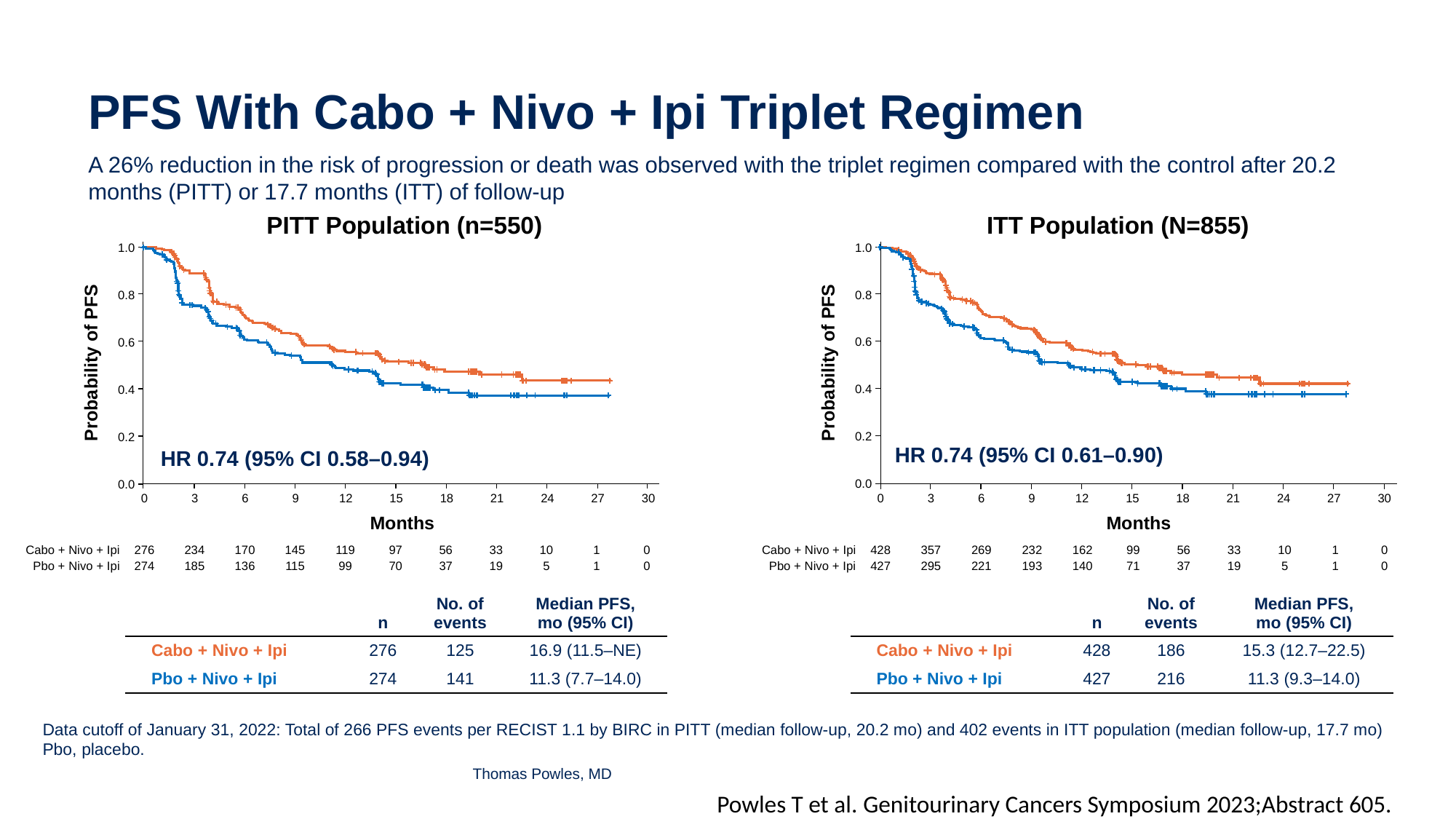

# PFS With Cabo + Nivo + Ipi Triplet Regimen
A 26% reduction in the risk of progression or death was observed with the triplet regimen compared with the control after 20.2 months (PITT) or 17.7 months (ITT) of follow-up
PITT Population (n=550)
ITT Population (N=855)

1.0

0.8

0.6

Probability of PFS
0.4

0.2

0.0

0
3
6
9
12
15
18
21
24
27
30
Months
428
357
269
232
162
99
56
33
10
1
0
Cabo + Nivo + Ipi
Pbo + Nivo + Ipi
427
295
221
193
140
71
37
19
5
1
0
1.0

0.8

0.6

Probability of PFS
0.4

0.2

HR 0.74 (95% CI 0.61–0.90)
HR 0.74 (95% CI 0.58–0.94)

0.0

0
3
6
9
12
15
18
21
24
27
30
Months
276
234
170
145
119
97
56
33
10
1
0
Cabo + Nivo + Ipi
Pbo + Nivo + Ipi
274
185
136
115
99
70
37
19
5
1
0
|  | n | No. of events | Median PFS, mo (95% CI) |
| --- | --- | --- | --- |
| Cabo + Nivo + Ipi | 276 | 125 | 16.9 (11.5–NE) |
| Pbo + Nivo + Ipi | 274 | 141 | 11.3 (7.7–14.0) |
|  | n | No. of events | Median PFS, mo (95% CI) |
| --- | --- | --- | --- |
| Cabo + Nivo + Ipi | 428 | 186 | 15.3 (12.7–22.5) |
| Pbo + Nivo + Ipi | 427 | 216 | 11.3 (9.3–14.0) |
Data cutoff of January 31, 2022: Total of 266 PFS events per RECIST 1.1 by BIRC in PITT (median follow-up, 20.2 mo) and 402 events in ITT population (median follow-up, 17.7 mo)
Pbo, placebo.
Thomas Powles, MD

PAGE 18
Powles T et al. Genitourinary Cancers Symposium 2023;Abstract 605.